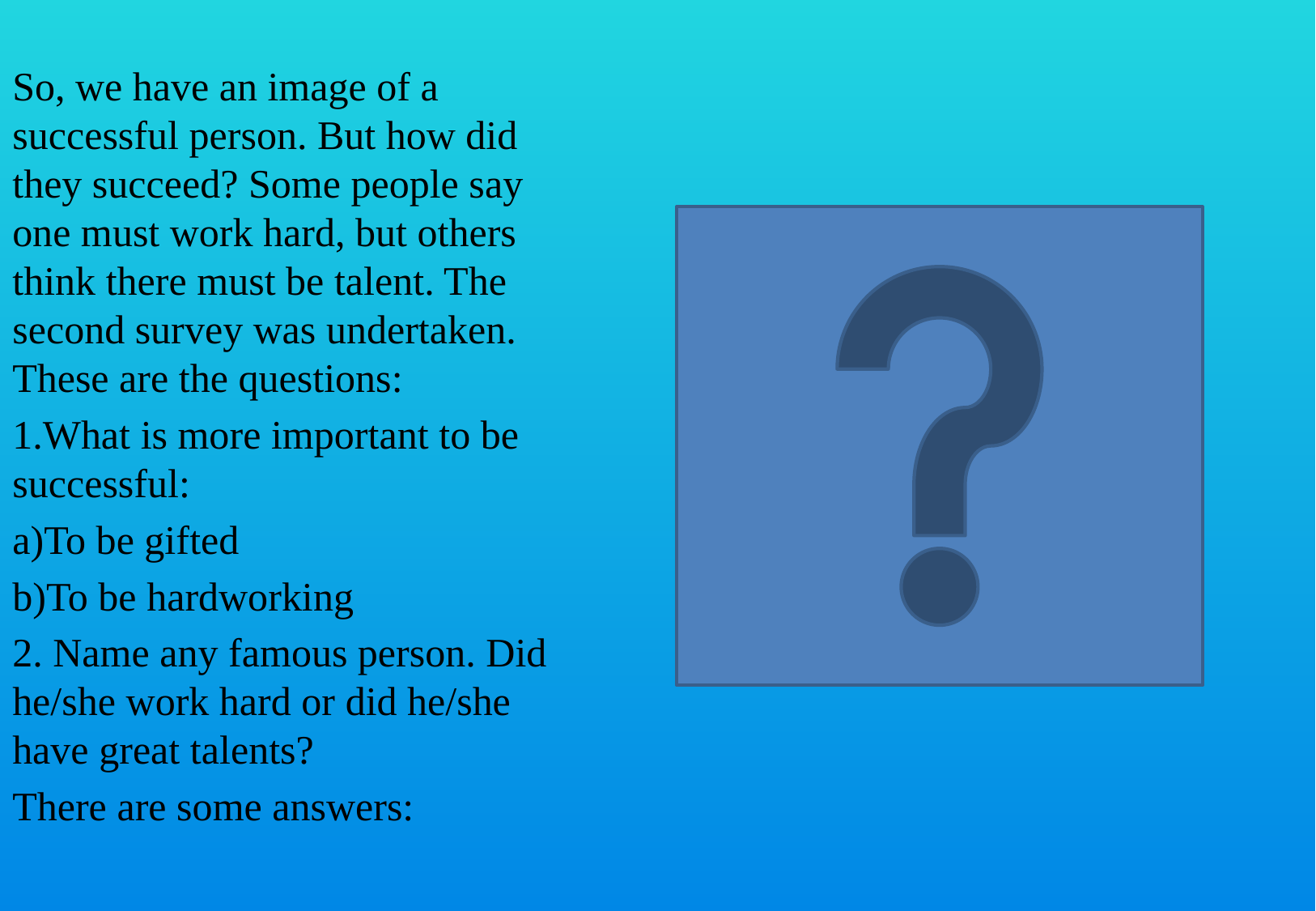

So, we have an image of a successful person. But how did they succeed? Some people say one must work hard, but others think there must be talent. The second survey was undertaken. These are the questions:
What is more important to be  successful:
To be gifted
To be hardworking
 Name any famous person. Did he/she work hard or did he/she have great talents?
There are some answers: